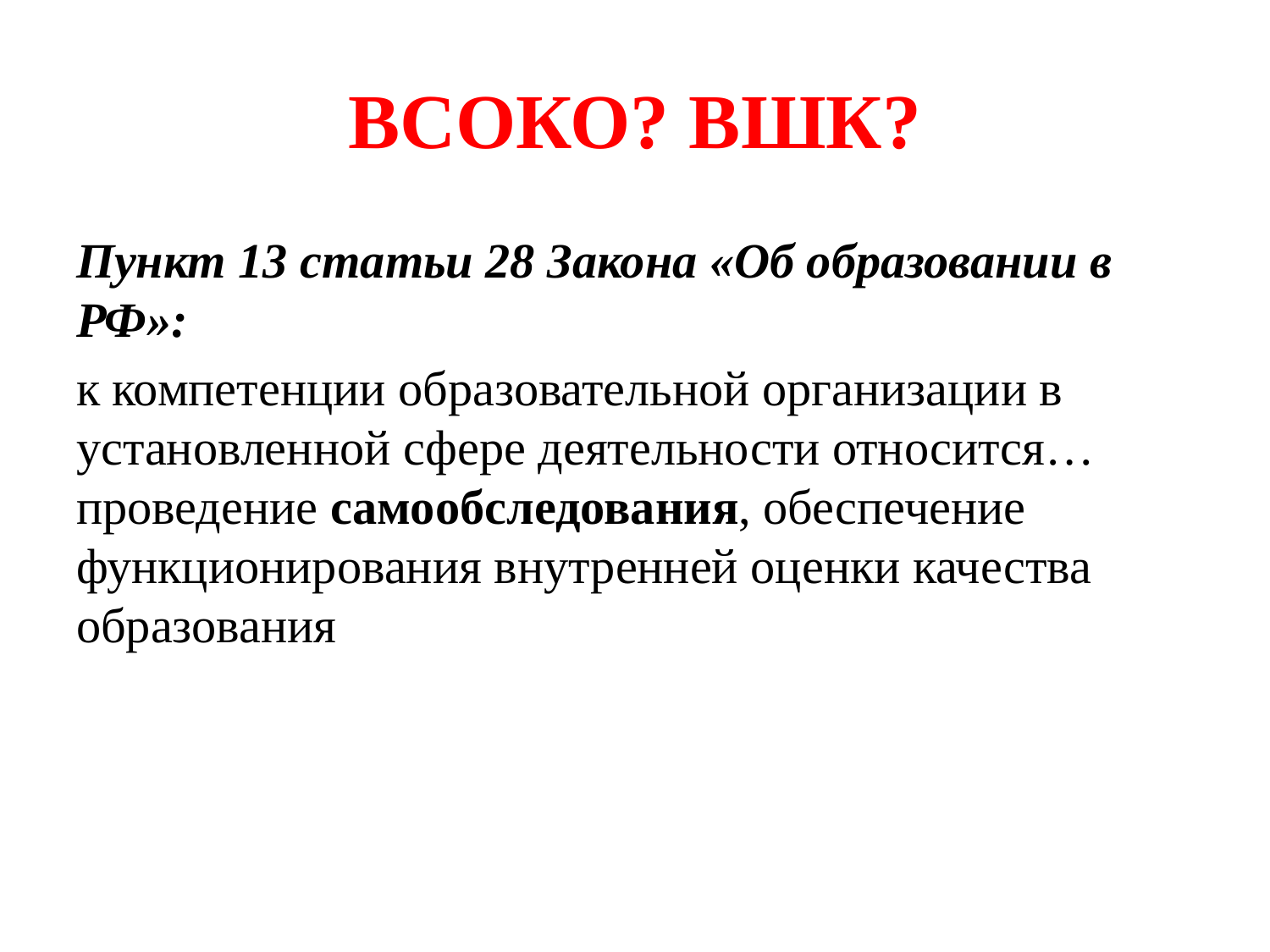

# ВСОКО? ВШК?
Пункт 13 статьи 28 Закона «Об образовании в РФ»:
к компетенции образовательной организации в установленной сфере деятельности относится… проведение самообследования, обеспечение функционирования внутренней оценки качества образования